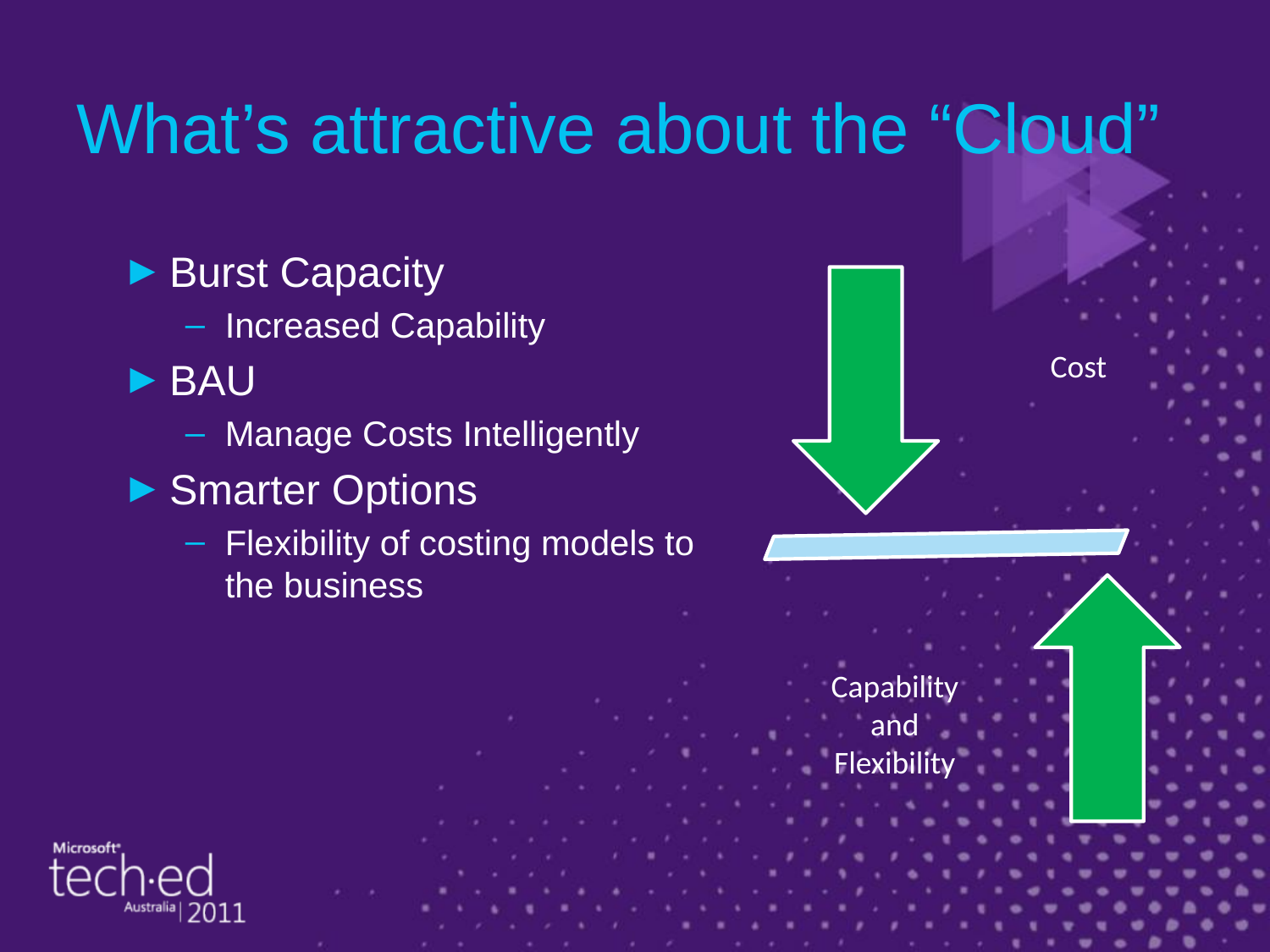

# What’s attractive about the “Cloud”
Cost
Capability and Flexibility
Burst Capacity
Increased Capability
BAU
Manage Costs Intelligently
Smarter Options
Flexibility of costing models to the business